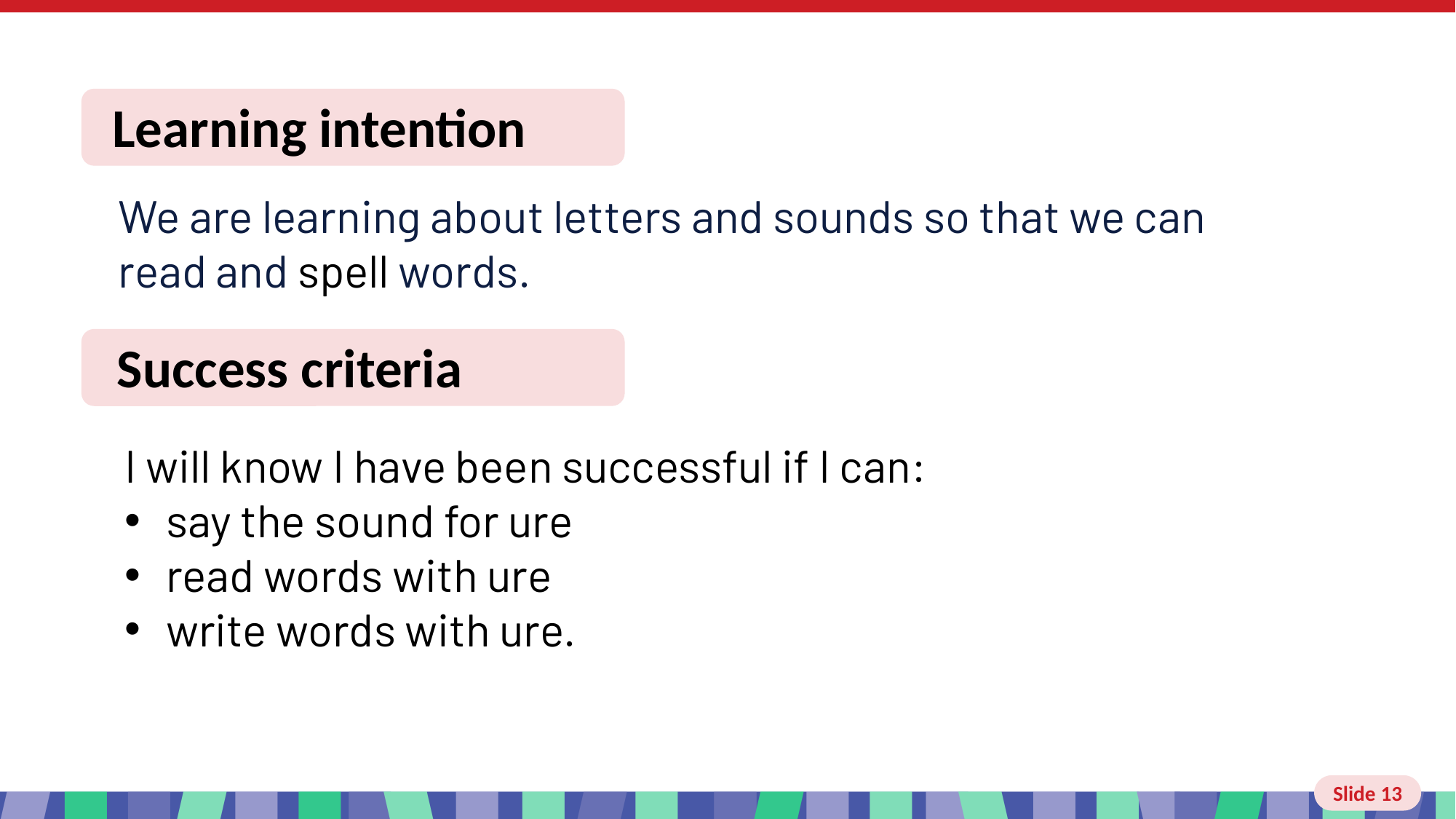

Slide 13 Learning intention and success criteria
I will know I have been successful if I can:
say the sound for ure
read words with ure
write words with ure.